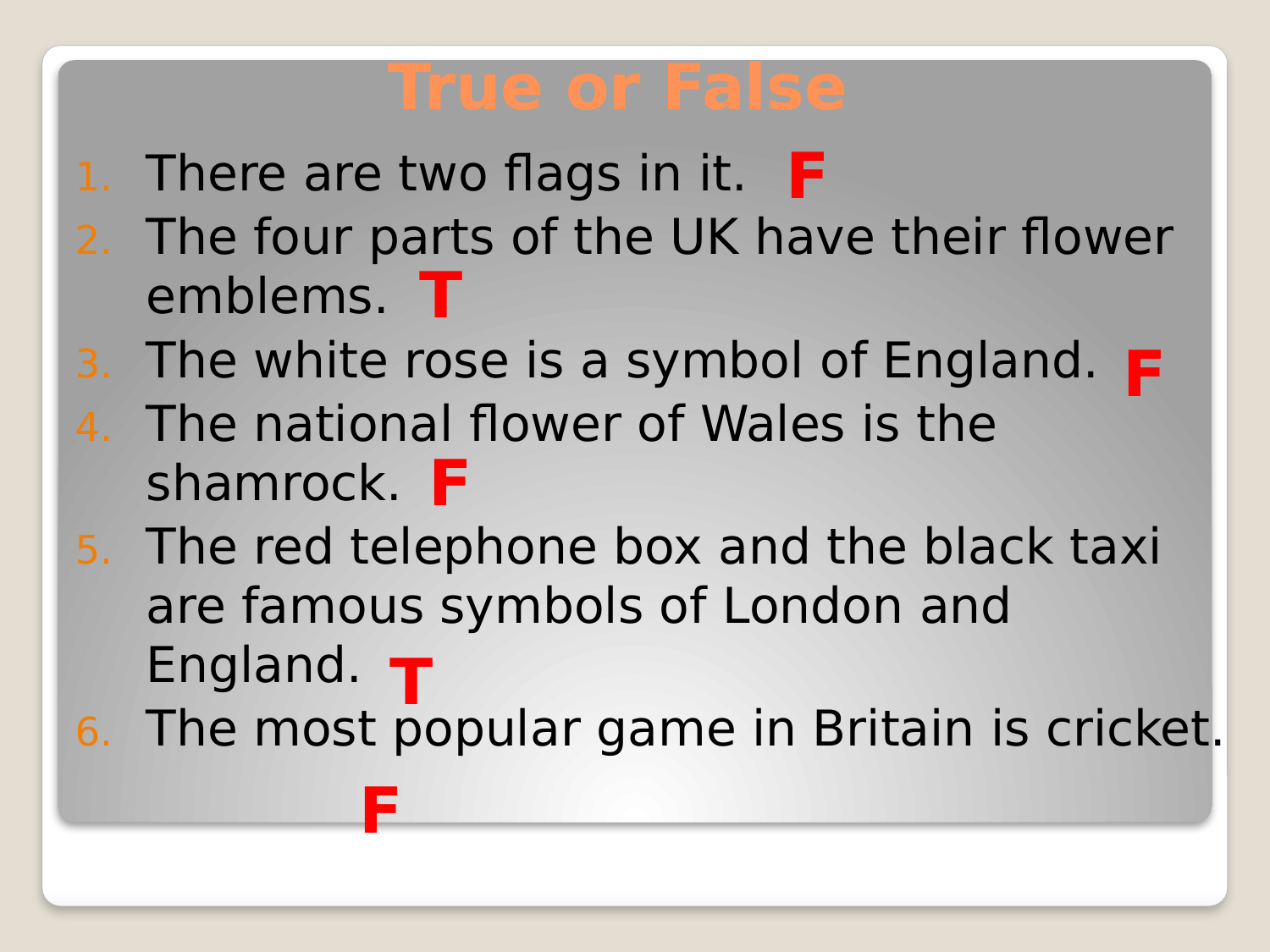

# True or False
There are two flags in it.
The four parts of the UK have their flower emblems.
The white rose is a symbol of England.
The national flower of Wales is the shamrock.
The red telephone box and the black taxi are famous symbols of London and England.
The most popular game in Britain is cricket.
F
T
F
F
T
F